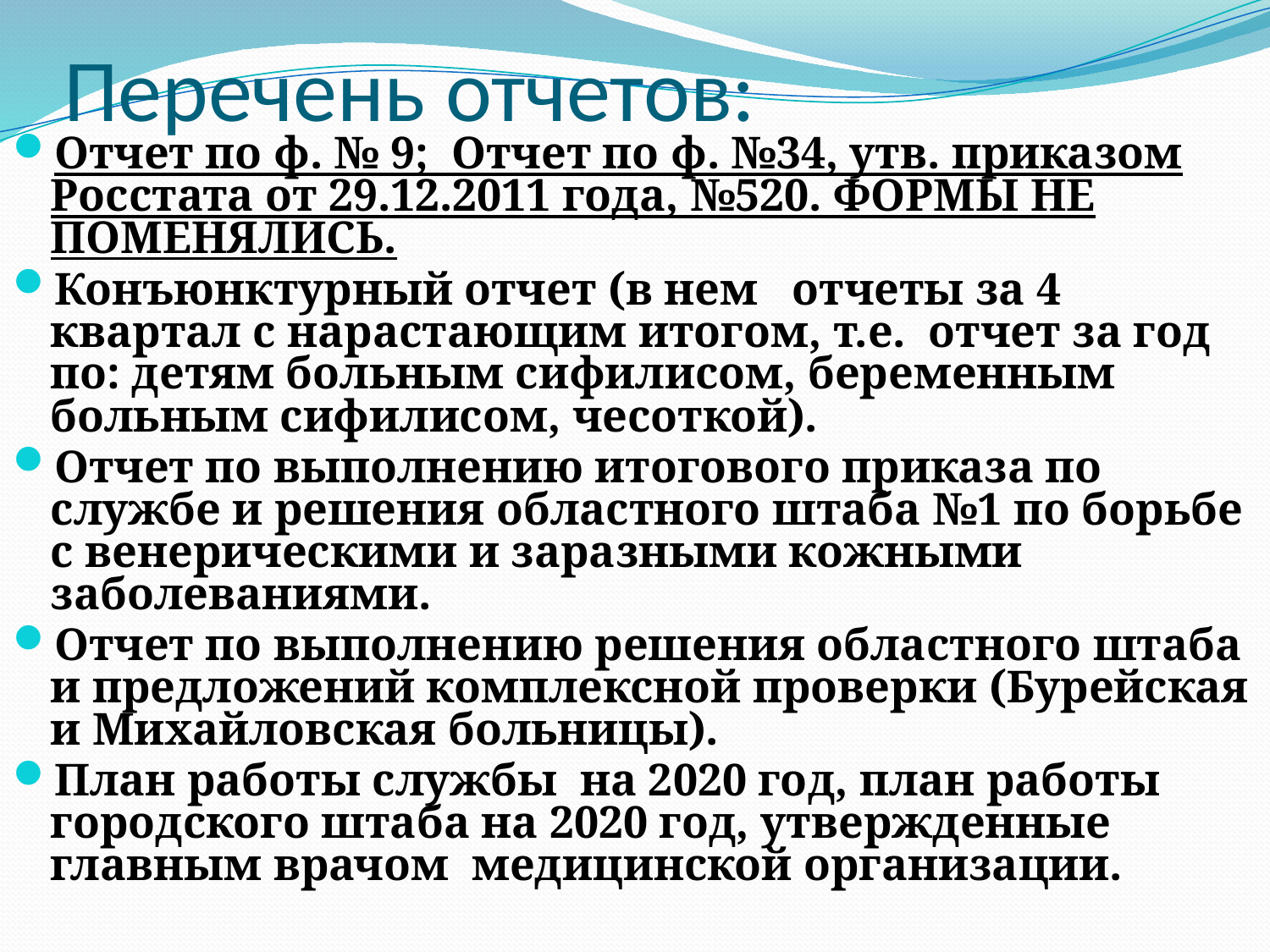

# Перечень отчетов:
Отчет по ф. № 9;  Отчет по ф. №34, утв. приказом Росстата от 29.12.2011 года, №520. ФОРМЫ НЕ ПОМЕНЯЛИСЬ.
Конъюнктурный отчет (в нем   отчеты за 4 квартал с нарастающим итогом, т.е.  отчет за год по: детям больным сифилисом, беременным больным сифилисом, чесоткой).
Отчет по выполнению итогового приказа по службе и решения областного штаба №1 по борьбе с венерическими и заразными кожными заболеваниями.
Отчет по выполнению решения областного штаба и предложений комплексной проверки (Бурейская и Михайловская больницы).
План работы службы  на 2020 год, план работы  городского штаба на 2020 год, утвержденные  главным врачом  медицинской организации.